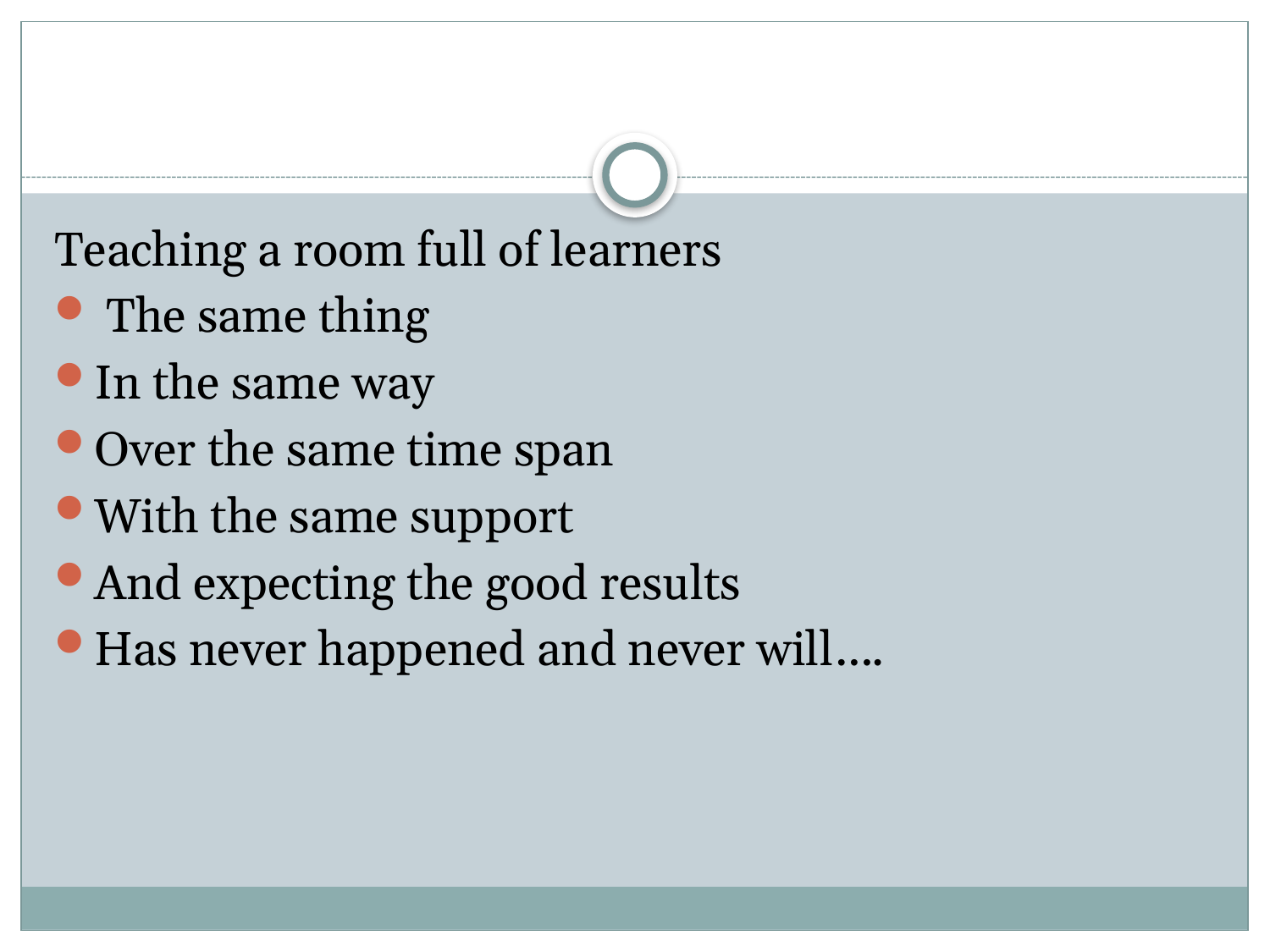

#
Teaching a room full of learners
 The same thing
In the same way
Over the same time span
With the same support
And expecting the good results
Has never happened and never will….